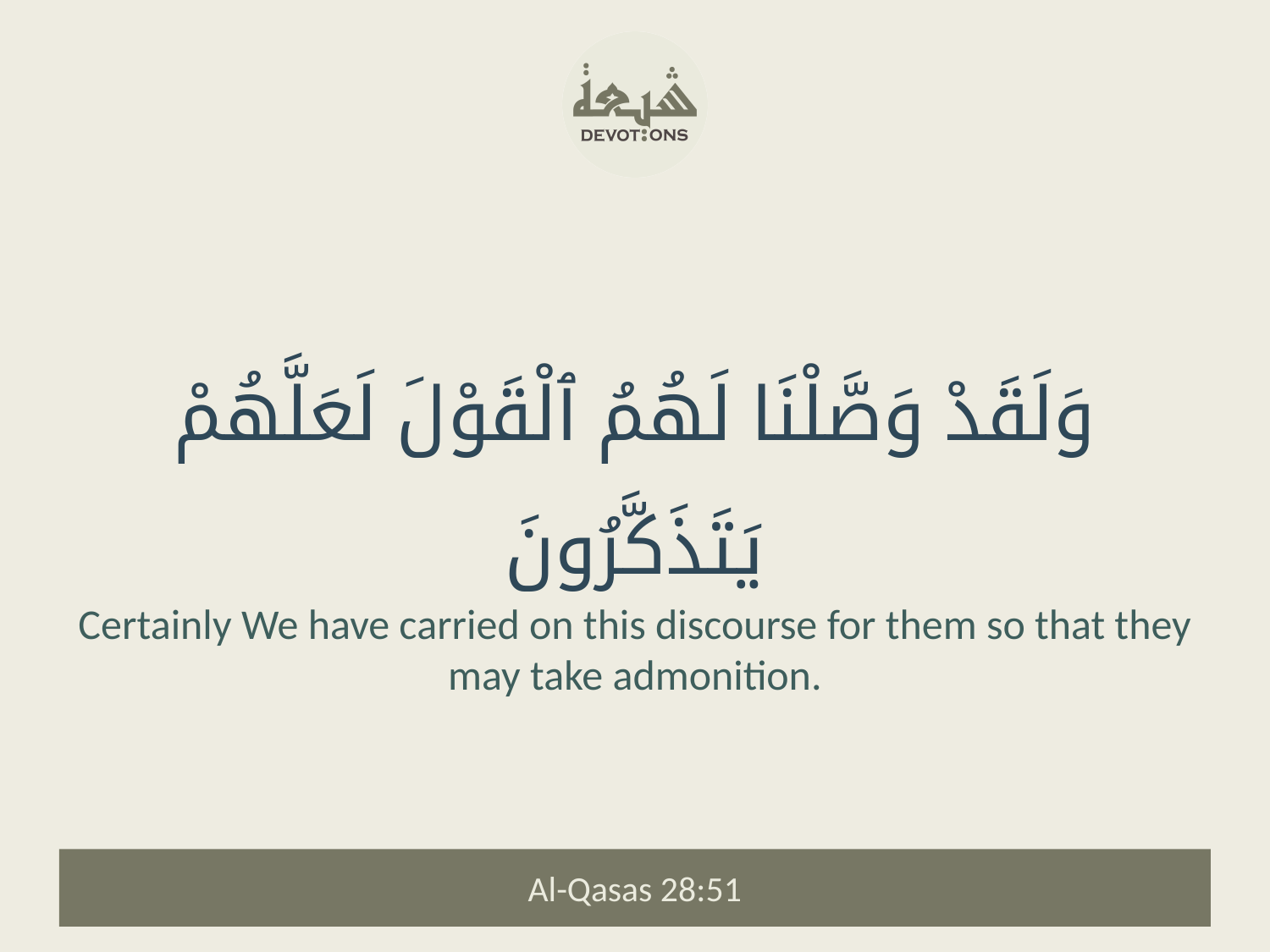

وَلَقَدْ وَصَّلْنَا لَهُمُ ٱلْقَوْلَ لَعَلَّهُمْ يَتَذَكَّرُونَ
Certainly We have carried on this discourse for them so that they may take admonition.
Al-Qasas 28:51